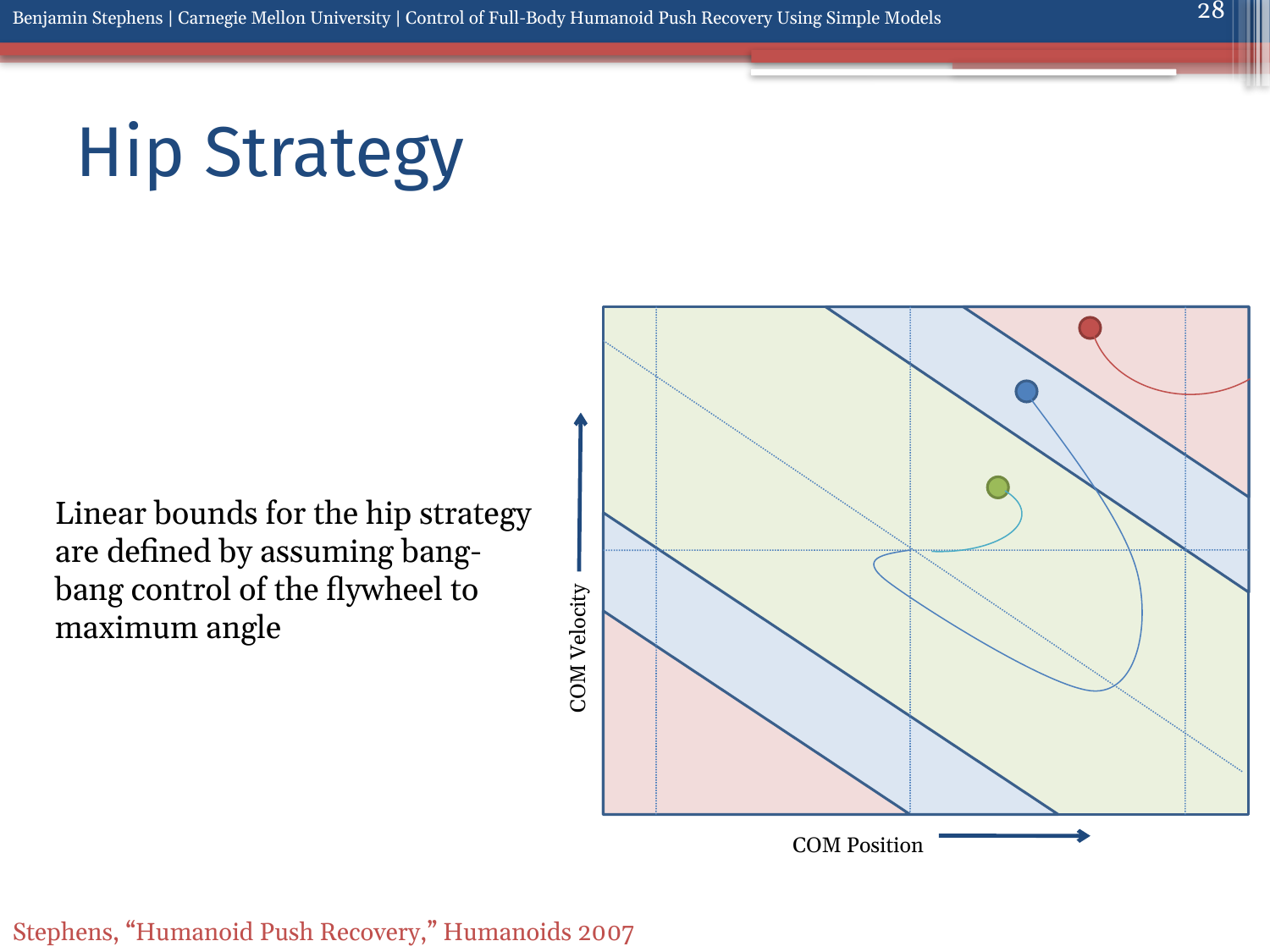

28
# Hip Strategy

Linear bounds for the hip strategy are defined by assuming bang-bang control of the flywheel to maximum angle

COM Velocity
COM Position
Stephens, “Humanoid Push Recovery,” Humanoids 2007